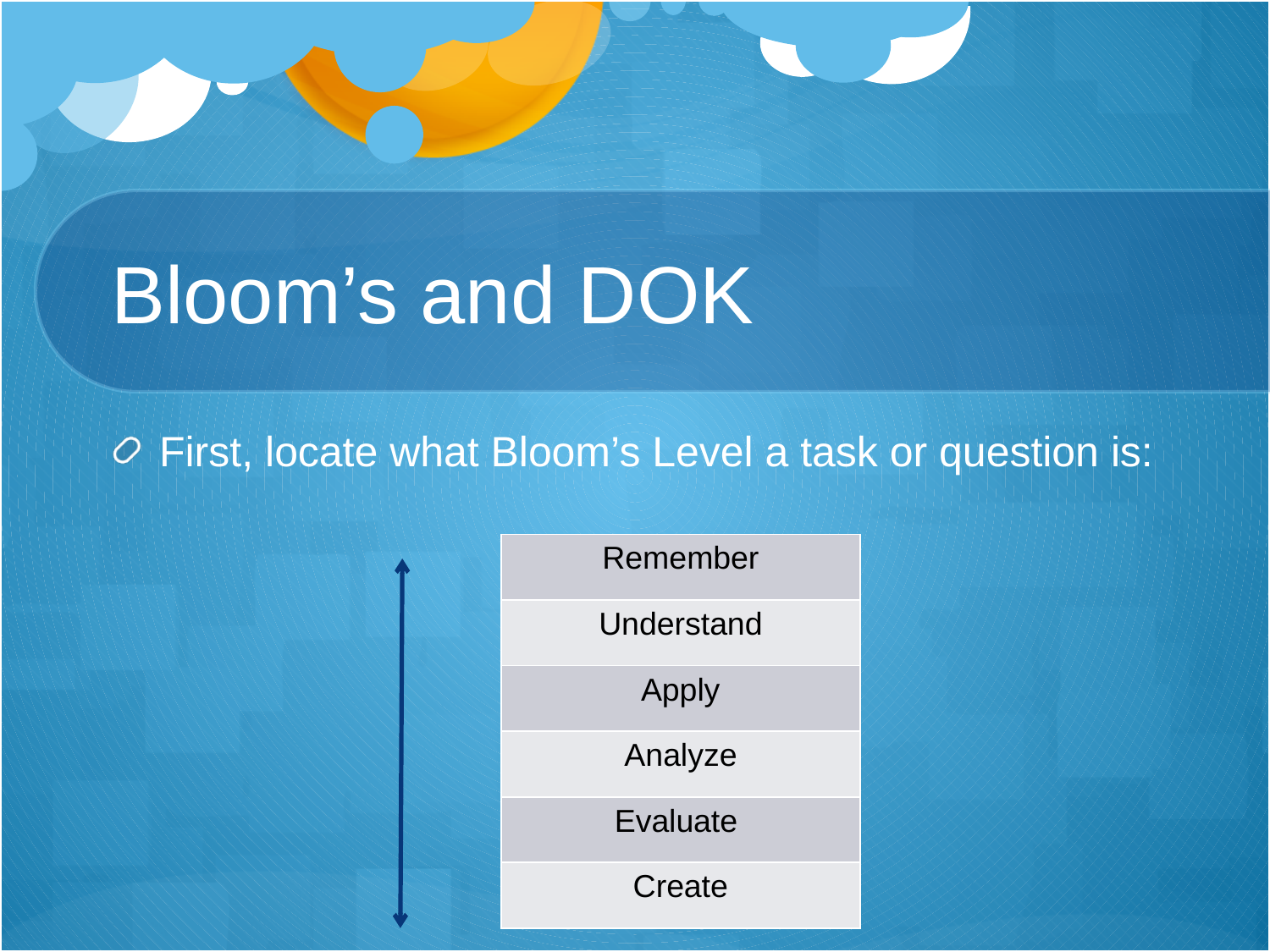

# Bloom’s and DOK
First, locate what Bloom’s Level a task or question is:

| Remember |
| --- |
| Understand |
| Apply |
| Analyze |
| Evaluate |
| Create |